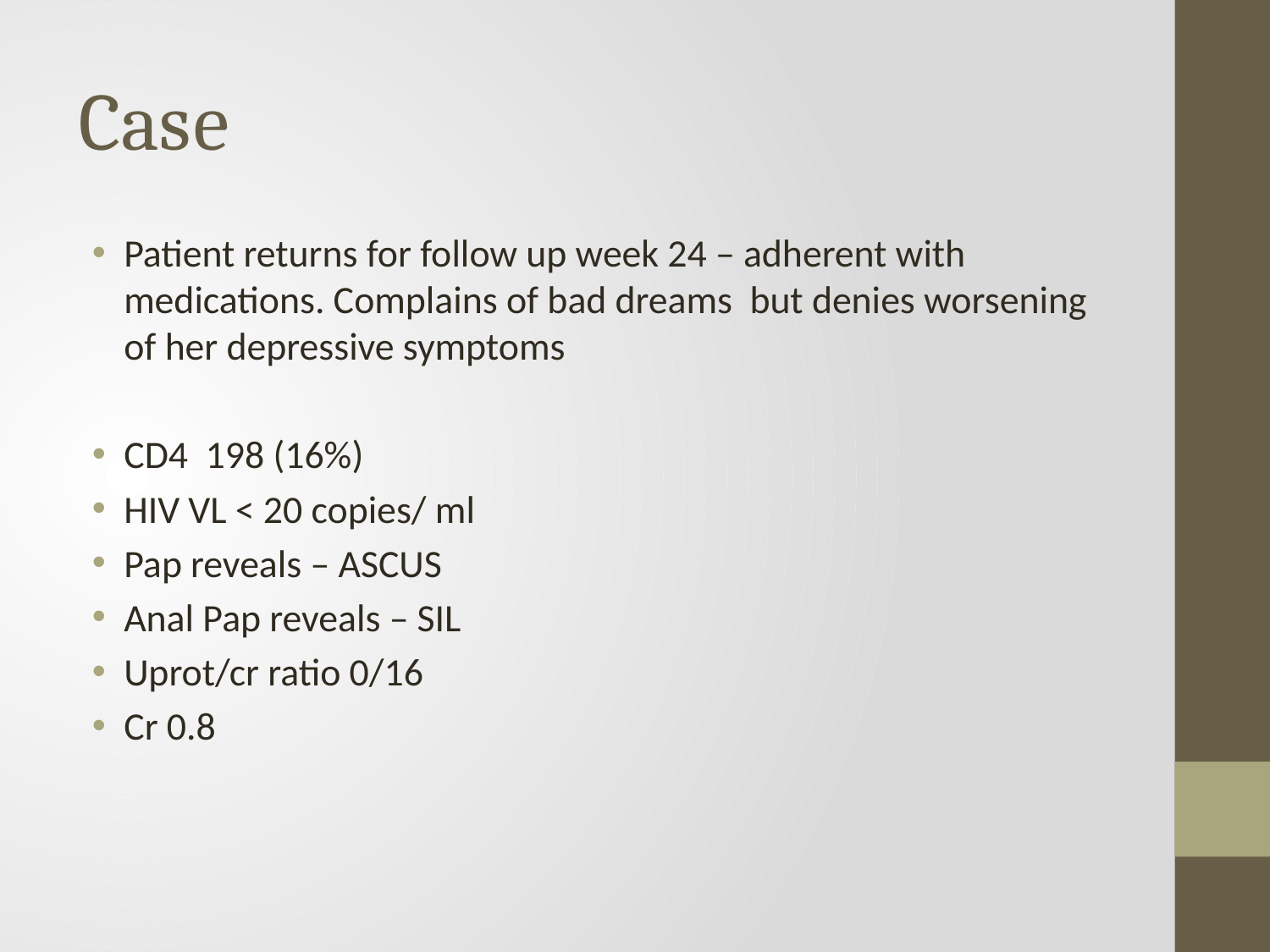

# Case
Patient returns for follow up week 24 – adherent with medications. Complains of bad dreams  but denies worsening of her depressive symptoms

CD4  198 (16%)
HIV VL < 20 copies/ ml
Pap reveals – ASCUS
Anal Pap reveals – SIL
Uprot/cr ratio 0/16
Cr 0.8